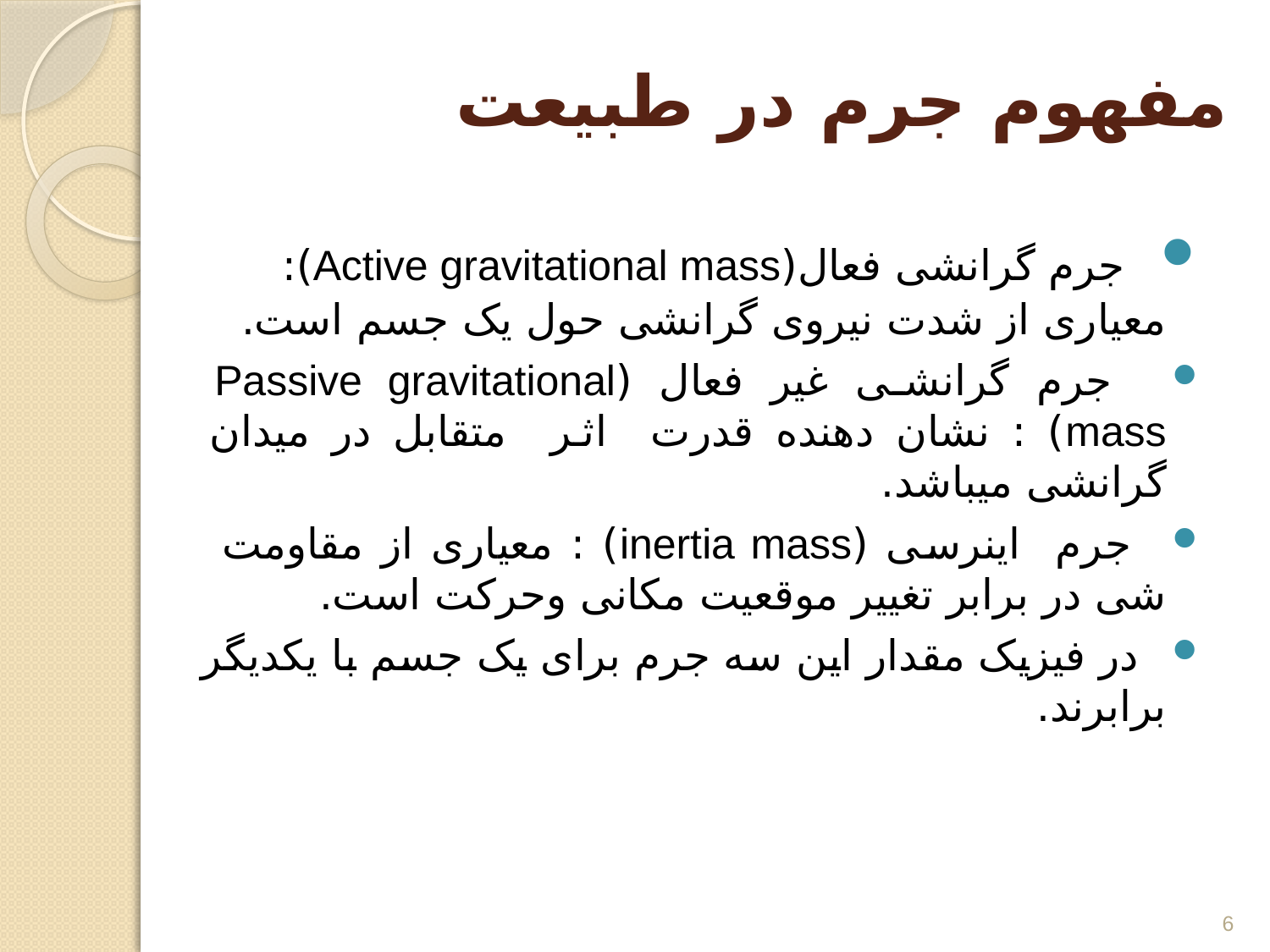

# مفهوم جرم در طبیعت
  جرم گرانشی فعال(Active gravitational mass): معیاری از شدت نیروی گرانشی حول یک جسم است.
  جرم گرانشی غیر فعال (Passive gravitational mass) : نشان دهنده قدرت  اثر  متقابل در میدان گرانشی میباشد.
  جرم  اینرسی (inertia mass) : معیاری از مقاومت  شی در برابر تغییر موقعیت مکانی وحرکت است.
  در فيزيک مقدار اين سه جرم برای يک جسم با يکديگر برابرند.
6